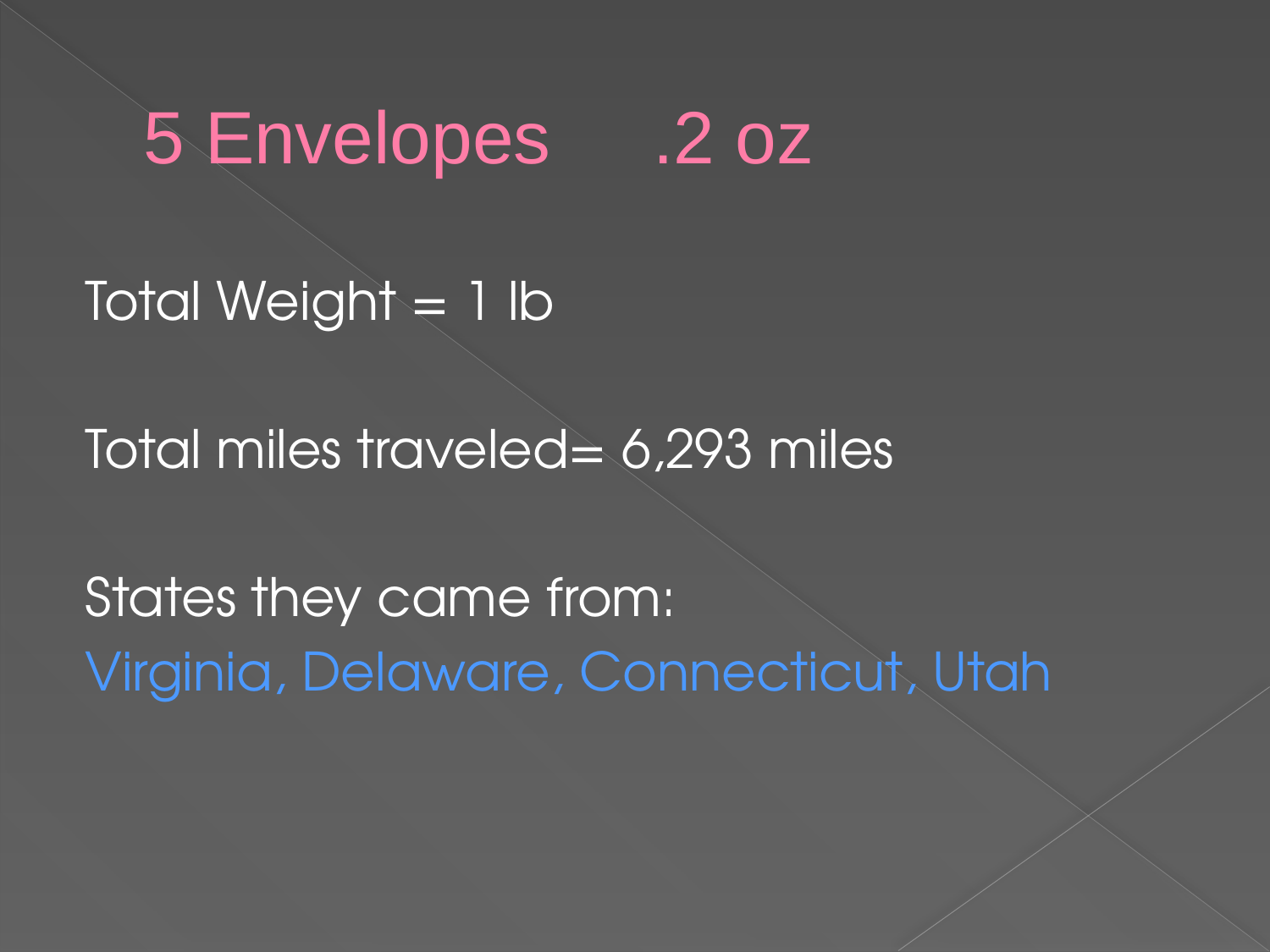

# 5 Envelopes     .2 oz
Total Weight = 1 lb

Total miles traveled= 6,293 miles

States they came from:
Virginia, Delaware, Connecticut, Utah